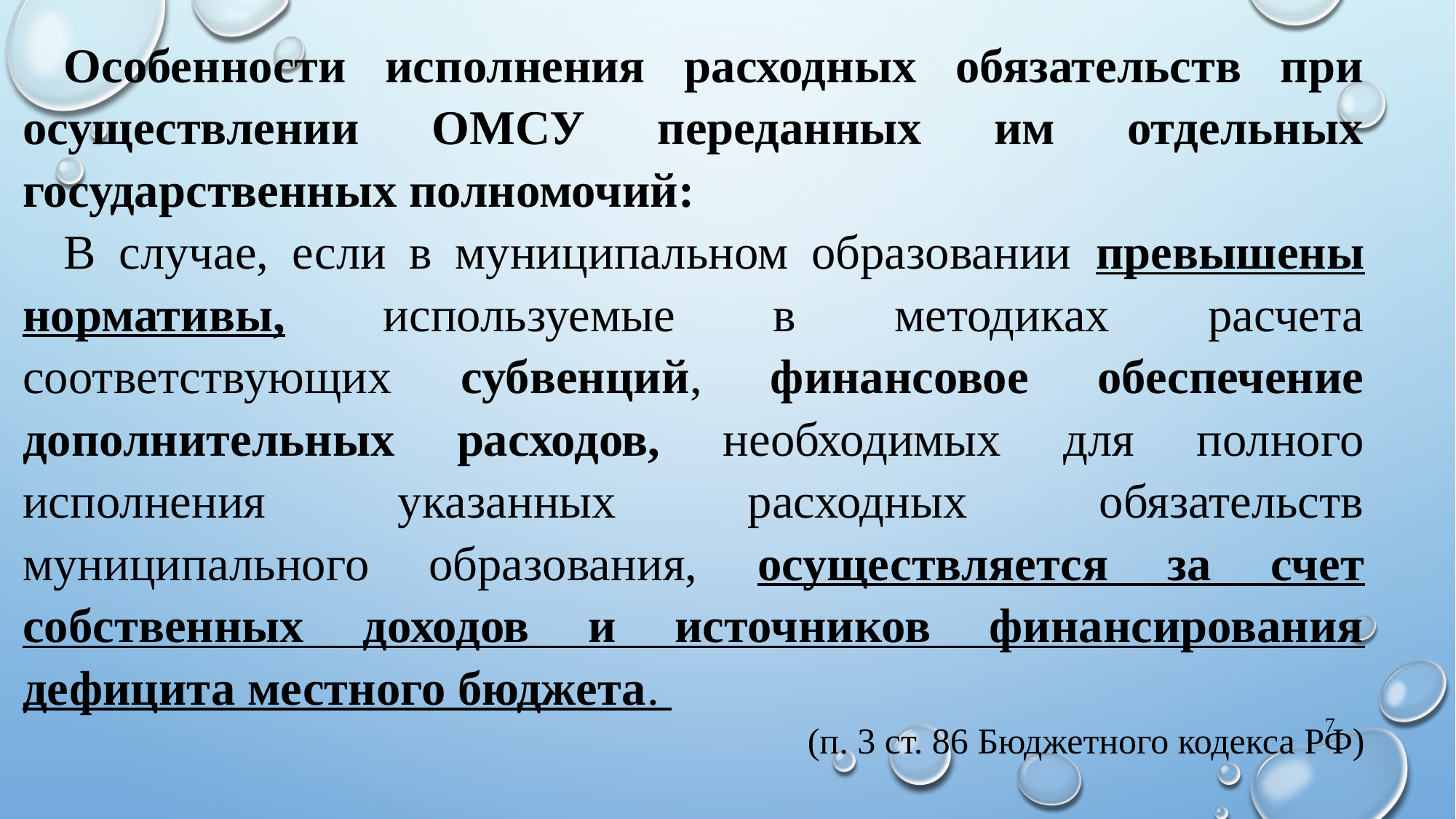

Особенности исполнения расходных обязательств при осуществлении ОМСУ переданных им отдельных государственных полномочий:
В случае, если в муниципальном образовании превышены нормативы, используемые в методиках расчета соответствующих субвенций, финансовое обеспечение дополнительных расходов, необходимых для полного исполнения указанных расходных обязательств муниципального образования, осуществляется за счет собственных доходов и источников финансирования дефицита местного бюджета.
(п. 3 ст. 86 Бюджетного кодекса РФ)

7